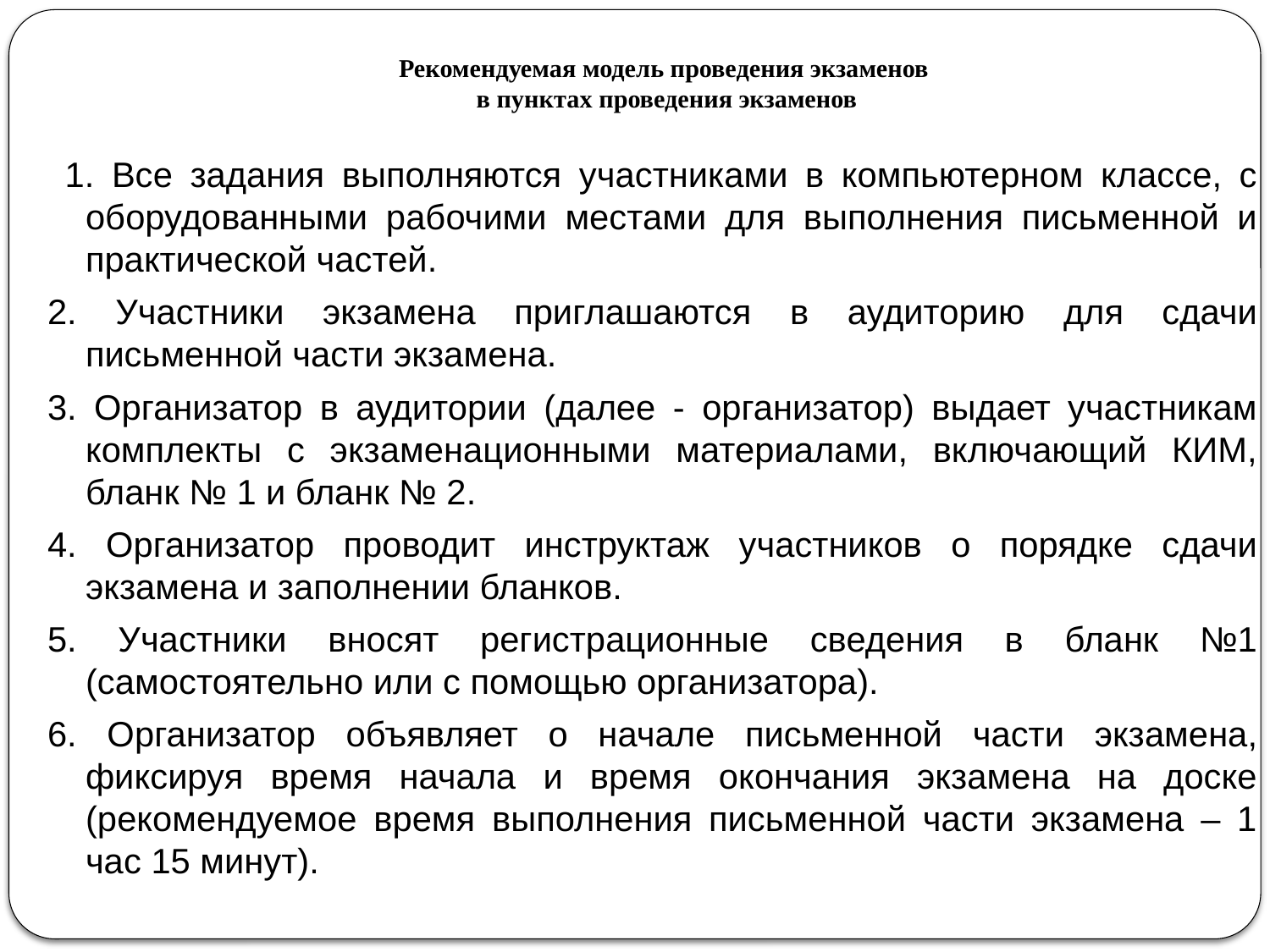

# Рекомендуемая модель проведения экзаменов в пунктах проведения экзаменов
 1. Все задания выполняются участниками в компьютерном классе, с
оборудованными рабочими местами для выполнения письменной и практической частей.
2. Участники экзамена приглашаются в аудиторию для сдачи письменной части экзамена.
3. Организатор в аудитории (далее - организатор) выдает участникам комплекты с экзаменационными материалами, включающий КИМ, бланк № 1 и бланк № 2.
4. Организатор проводит инструктаж участников о порядке сдачи экзамена и заполнении бланков.
5. Участники вносят регистрационные сведения в бланк №1 (самостоятельно или с помощью организатора).
6. Организатор объявляет о начале письменной части экзамена, фиксируя время начала и время окончания экзамена на доске (рекомендуемое время выполнения письменной части экзамена – 1 час 15 минут).